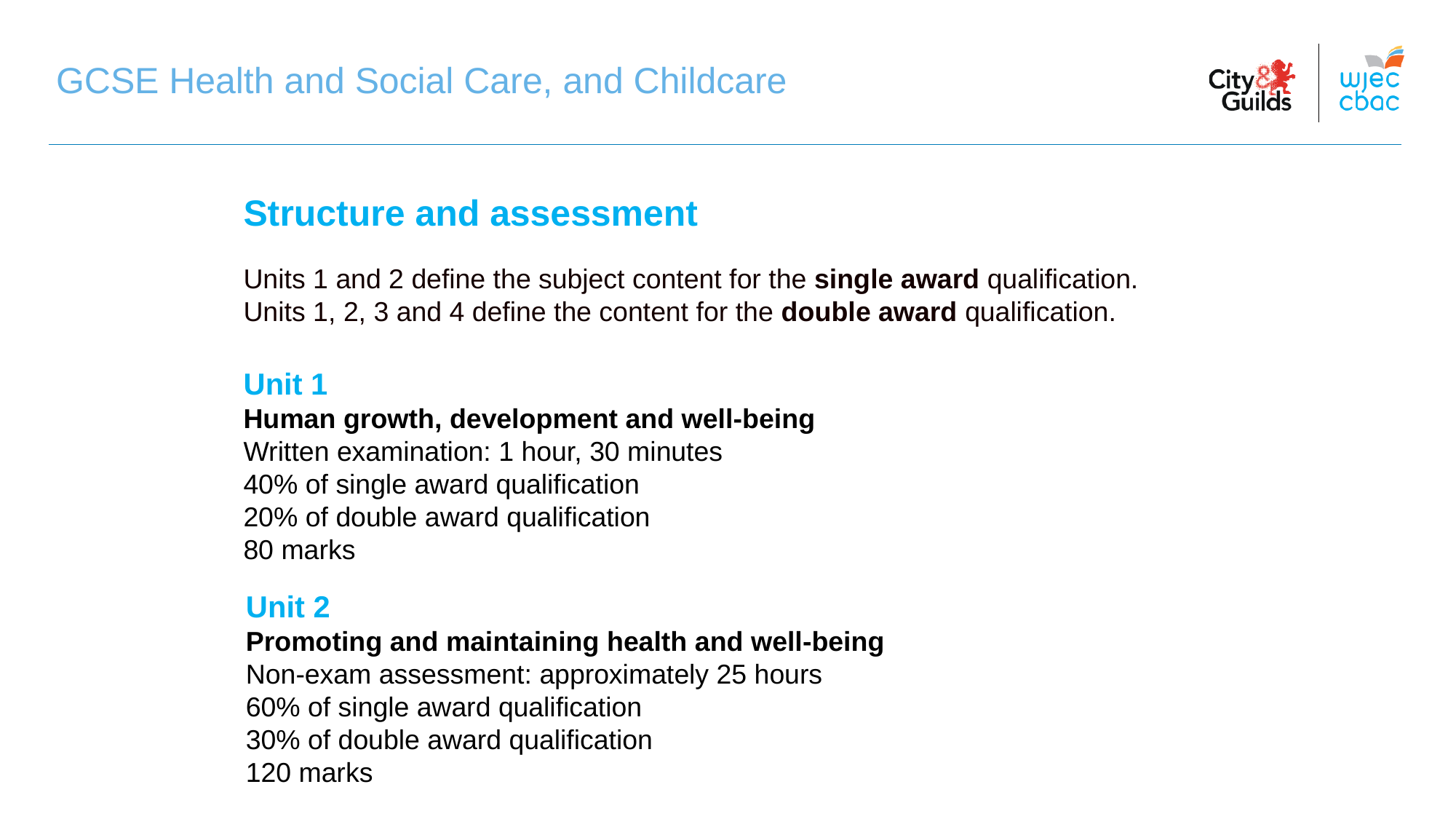

GCSE Health and Social Care, and Childcare
GCSE Health and Social Care, and Childcare

Structure and assessment
Units 1 and 2 define the subject content for the single award qualification.
Units 1, 2, 3 and 4 define the content for the double award qualification.
Unit 1
Human growth, development and well-being
Written examination: 1 hour, 30 minutes
40% of single award qualification
20% of double award qualification
80 marks
Unit 2
Promoting and maintaining health and well-being
Non-exam assessment: approximately 25 hours
60% of single award qualification
30% of double award qualification
120 marks